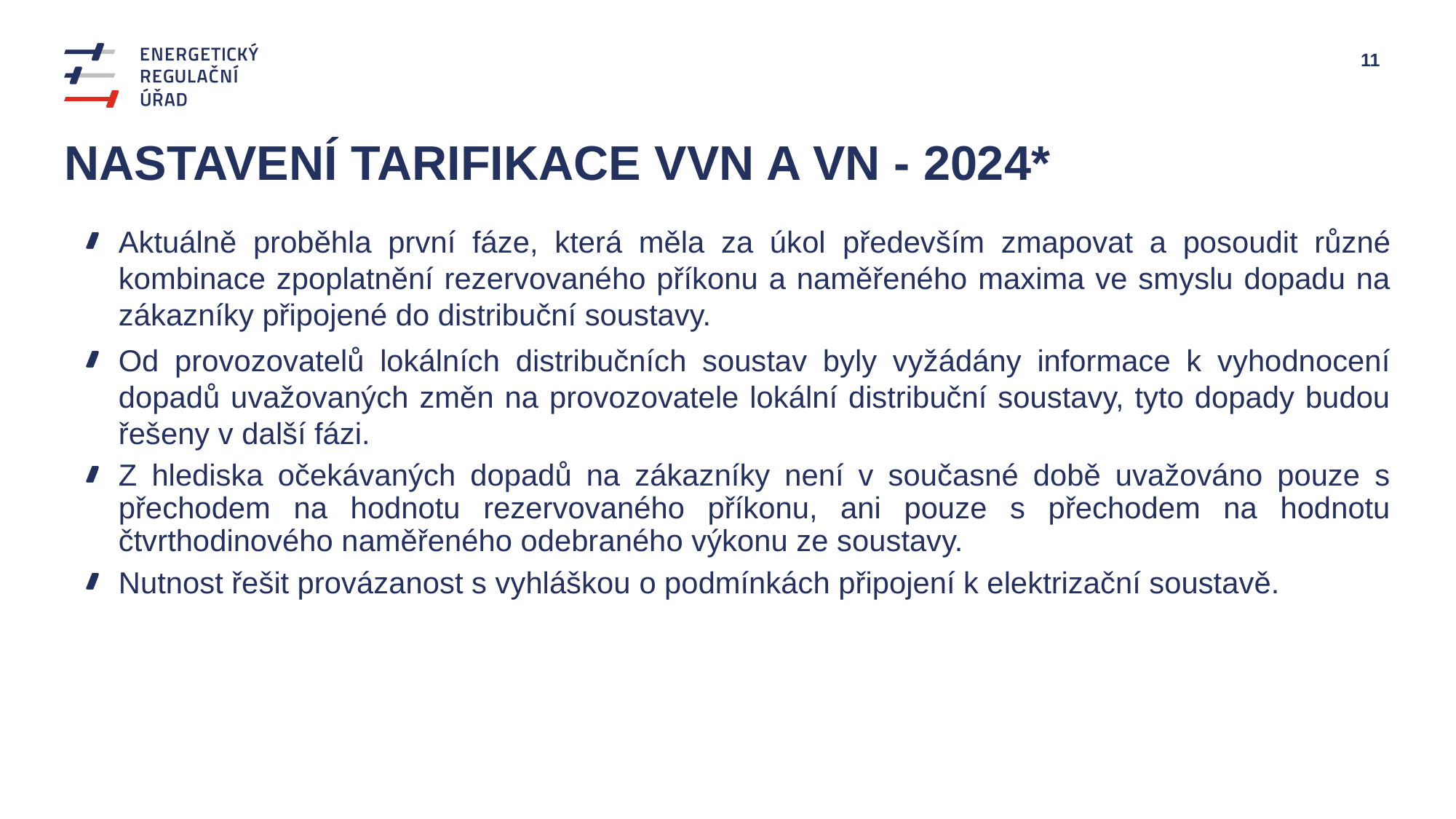

# Nastavení tarifikace VVn a VN - 2024*
Aktuálně proběhla první fáze, která měla za úkol především zmapovat a posoudit různé kombinace zpoplatnění rezervovaného příkonu a naměřeného maxima ve smyslu dopadu na zákazníky připojené do distribuční soustavy.
Od provozovatelů lokálních distribučních soustav byly vyžádány informace k vyhodnocení dopadů uvažovaných změn na provozovatele lokální distribuční soustavy, tyto dopady budou řešeny v další fázi.
Z hlediska očekávaných dopadů na zákazníky není v současné době uvažováno pouze s přechodem na hodnotu rezervovaného příkonu, ani pouze s přechodem na hodnotu čtvrthodinového naměřeného odebraného výkonu ze soustavy.
Nutnost řešit provázanost s vyhláškou o podmínkách připojení k elektrizační soustavě.